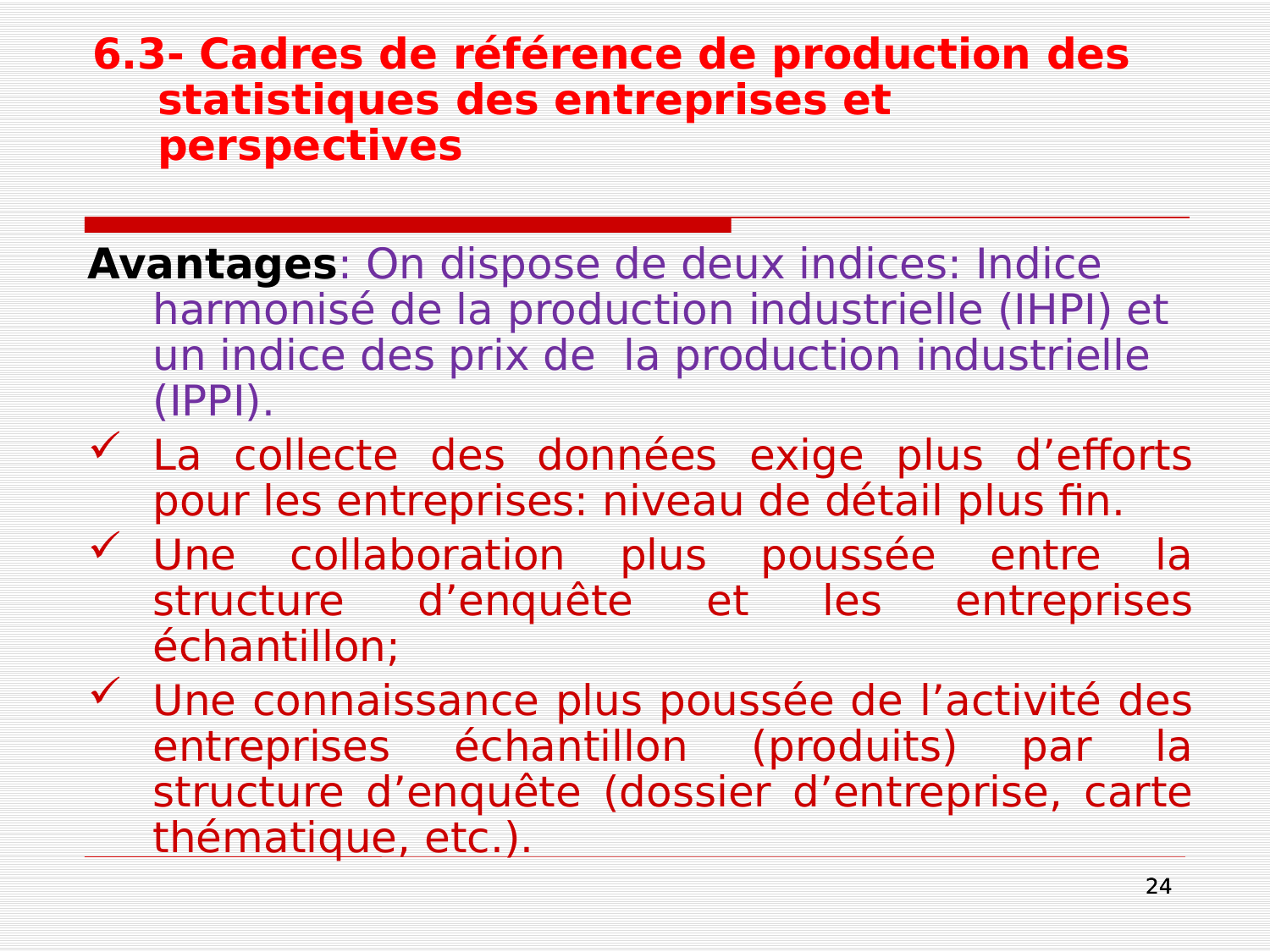

# 6.3- Cadres de référence de production des statistiques des entreprises et perspectives
Avantages: On dispose de deux indices: Indice harmonisé de la production industrielle (IHPI) et un indice des prix de  la production industrielle (IPPI).
La collecte des données exige plus d’efforts pour les entreprises: niveau de détail plus fin.
Une collaboration plus poussée entre la structure d’enquête et les entreprises échantillon;
Une connaissance plus poussée de l’activité des entreprises échantillon (produits) par la structure d’enquête (dossier d’entreprise, carte thématique, etc.).
24
24